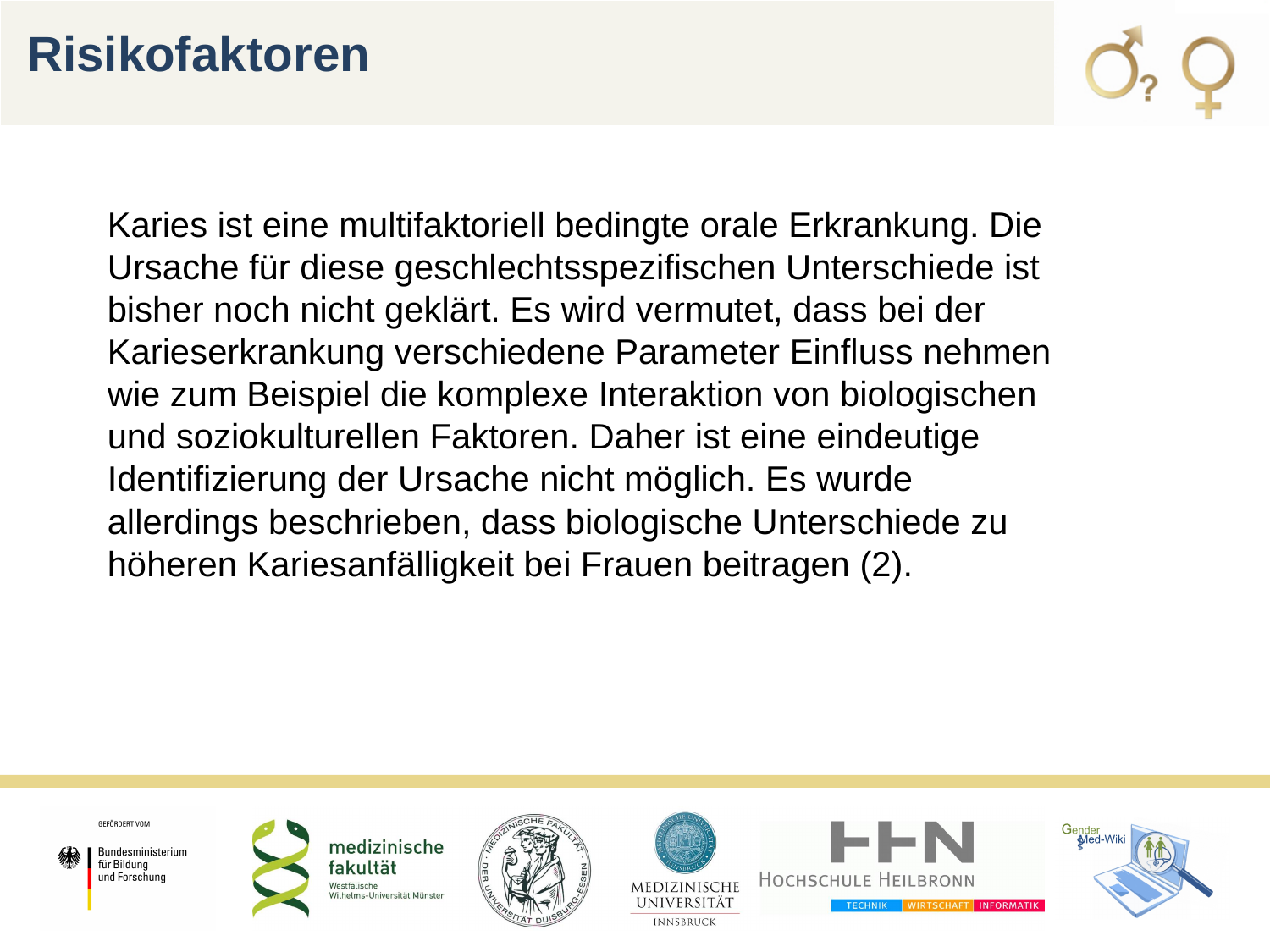

Risikofaktoren
Karies ist eine multifaktoriell bedingte orale Erkrankung. Die Ursache für diese geschlechtsspezifischen Unterschiede ist bisher noch nicht geklärt. Es wird vermutet, dass bei der Karieserkrankung verschiedene Parameter Einfluss nehmen wie zum Beispiel die komplexe Interaktion von biologischen und soziokulturellen Faktoren. Daher ist eine eindeutige Identifizierung der Ursache nicht möglich. Es wurde allerdings beschrieben, dass biologische Unterschiede zu höheren Kariesanfälligkeit bei Frauen beitragen (2).